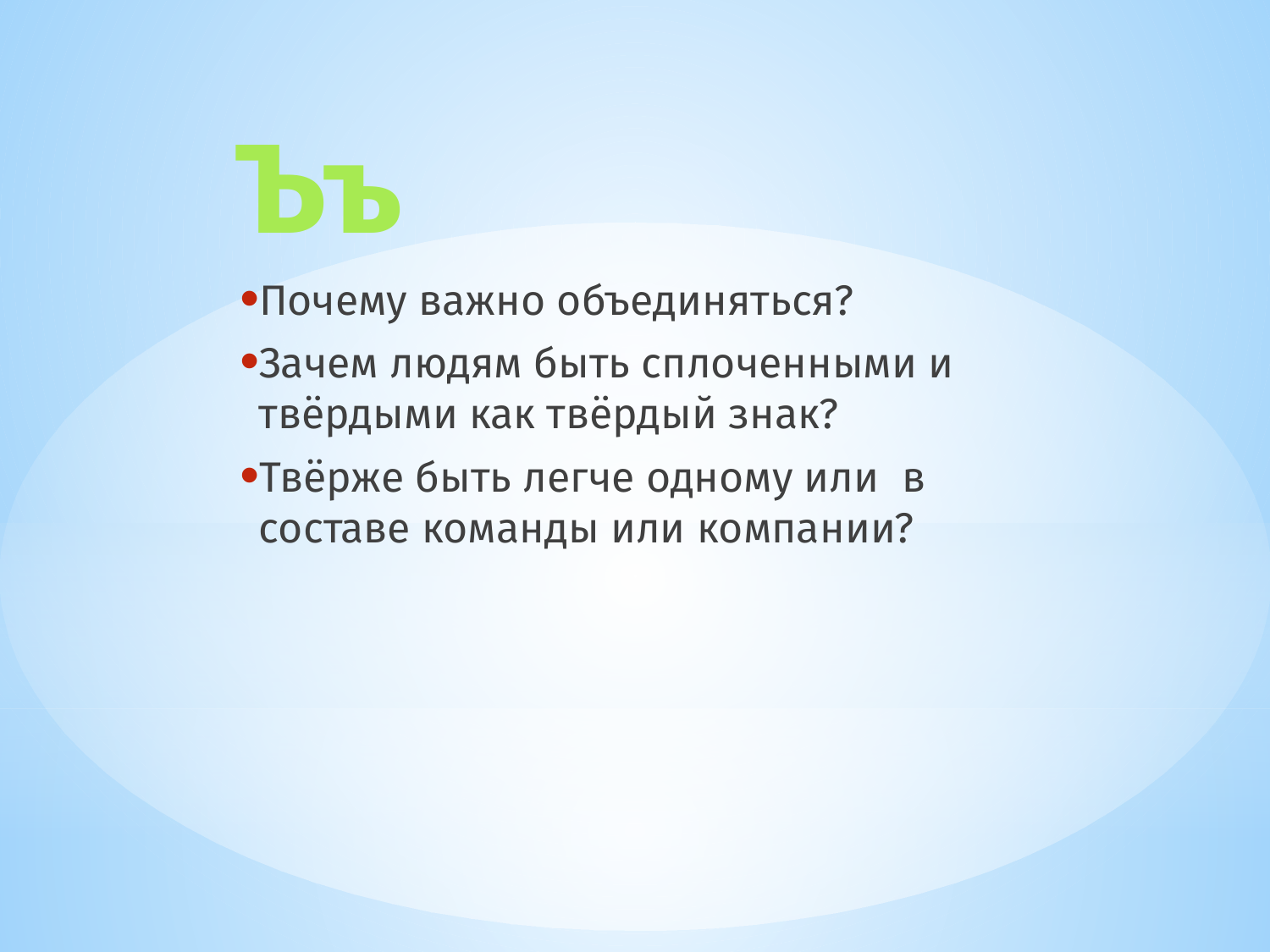

# Ъъ
Почему важно объединяться?
Зачем людям быть сплоченными и твёрдыми как твёрдый знак?
Твёрже быть легче одному или  в составе команды или компании?